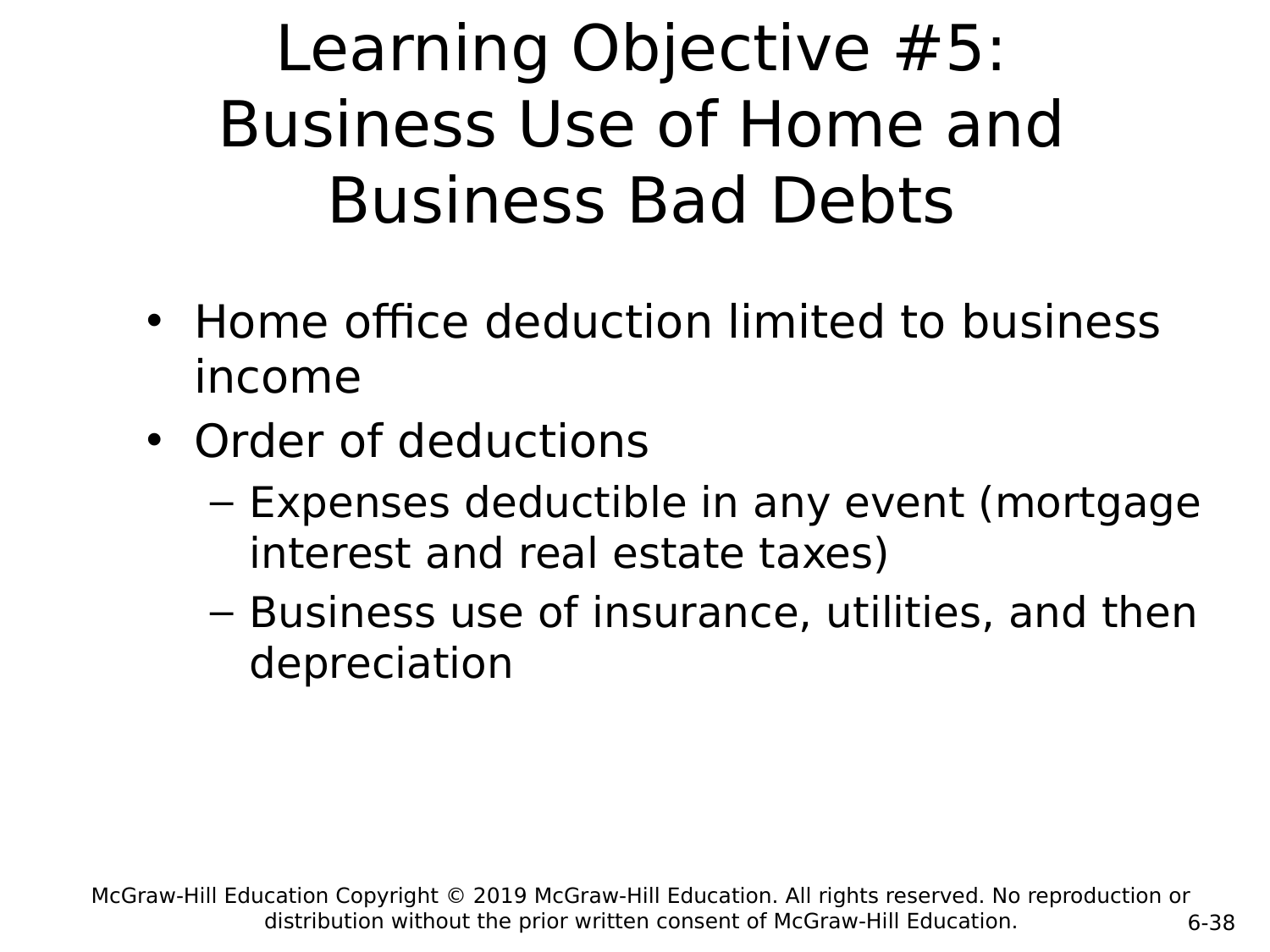

Learning Objective #5: Business Use of Home and Business Bad Debts
Home office deduction limited to business income
Order of deductions
Expenses deductible in any event (mortgage interest and real estate taxes)
Business use of insurance, utilities, and then depreciation

McGraw-Hill Education Copyright © 2019 McGraw-Hill Education. All rights reserved. No reproduction or distribution without the prior written consent of McGraw-Hill Education.
6-38